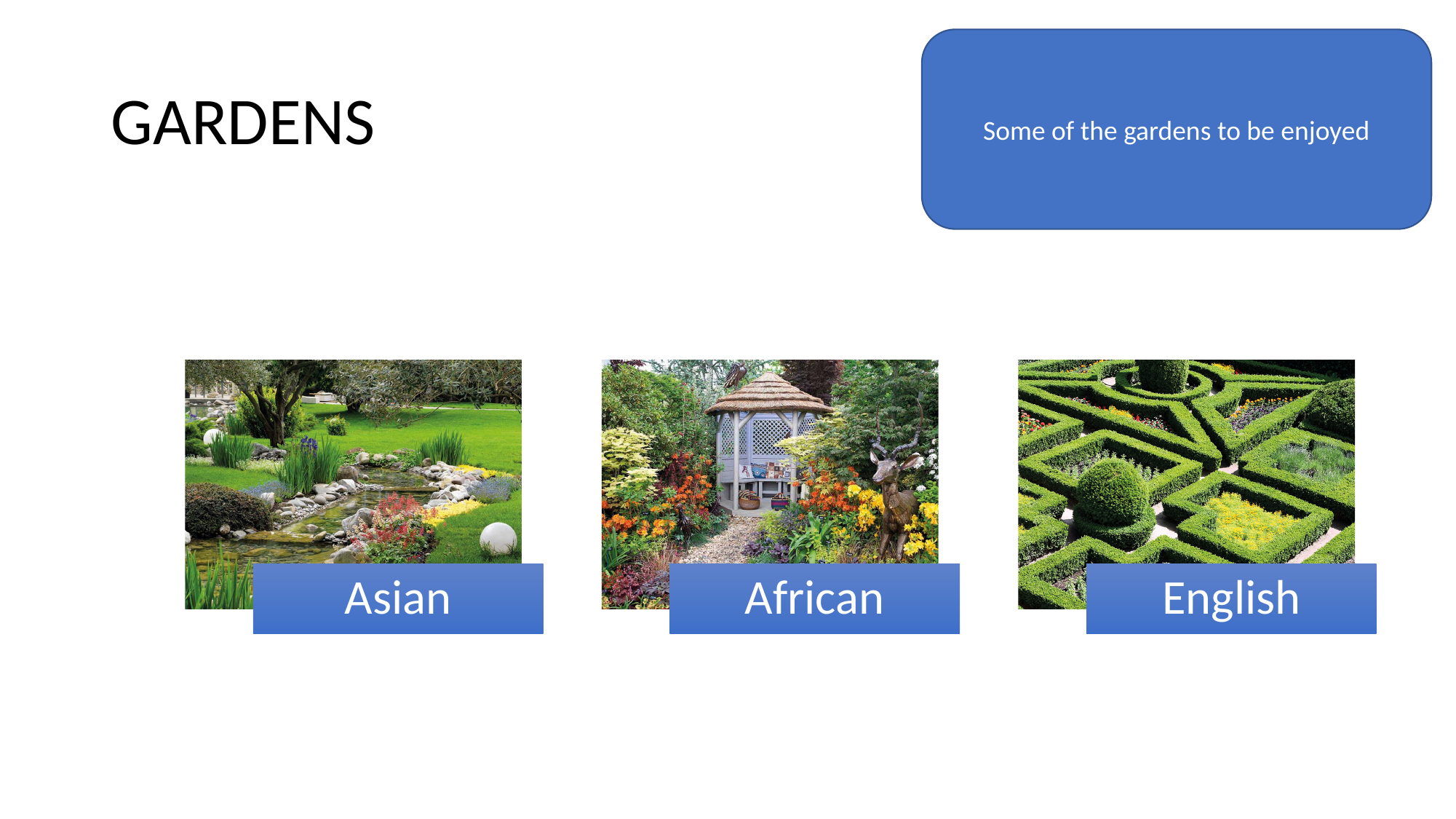

Some of the gardens to be enjoyed
# GARDENS
Asian
African
English